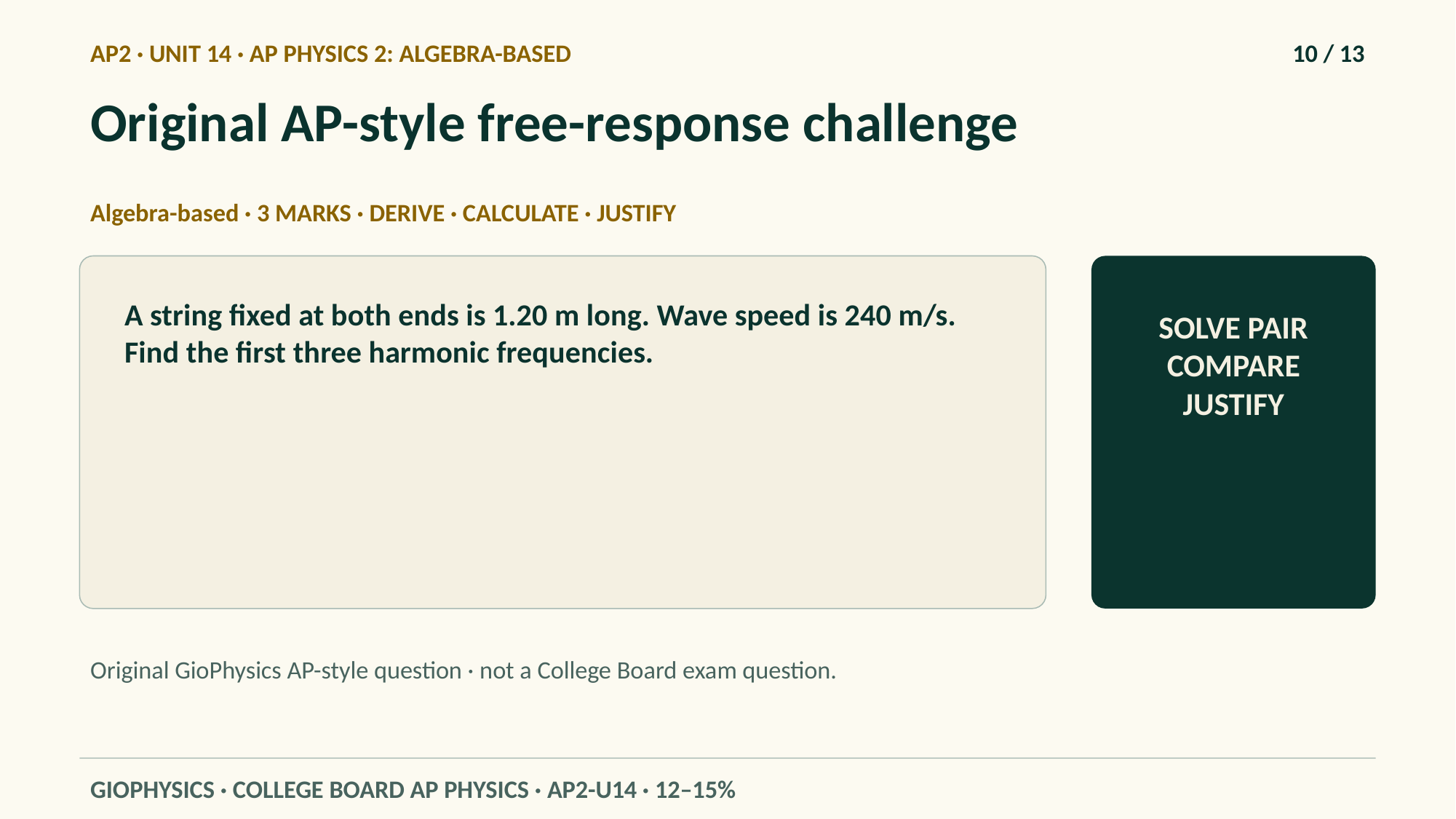

AP2 · UNIT 14 · AP PHYSICS 2: ALGEBRA-BASED
10 / 13
Original AP-style free-response challenge
Algebra-based · 3 MARKS · DERIVE · CALCULATE · JUSTIFY

A string fixed at both ends is 1.20 m long. Wave speed is 240 m/s. Find the first three harmonic frequencies.
SOLVE PAIR COMPARE JUSTIFY
Original GioPhysics AP-style question · not a College Board exam question.

GIOPHYSICS · COLLEGE BOARD AP PHYSICS · AP2-U14 · 12–15%